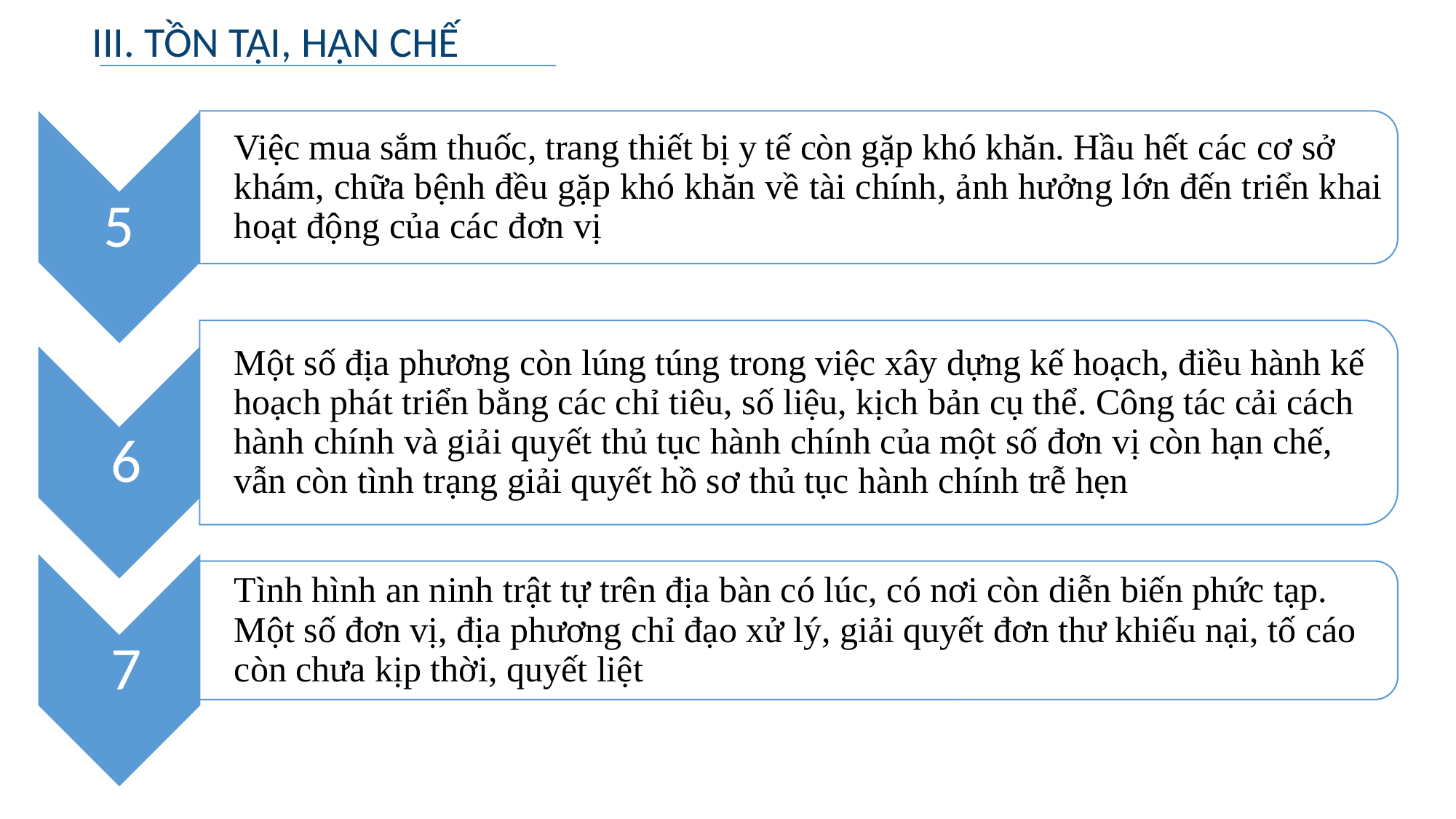

III. TỒN TẠI, HẠN CHẾ
5
Việc mua sắm thuốc, trang thiết bị y tế còn gặp khó khăn. Hầu hết các cơ sở khám, chữa bệnh đều gặp khó khăn về tài chính, ảnh hưởng lớn đến triển khai hoạt động của các đơn vị
6
Một số địa phương còn lúng túng trong việc xây dựng kế hoạch, điều hành kế hoạch phát triển bằng các chỉ tiêu, số liệu, kịch bản cụ thể. Công tác cải cách hành chính và giải quyết thủ tục hành chính của một số đơn vị còn hạn chế, vẫn còn tình trạng giải quyết hồ sơ thủ tục hành chính trễ hẹn
7
Tình hình an ninh trật tự trên địa bàn có lúc, có nơi còn diễn biến phức tạp. Một số đơn vị, địa phương chỉ đạo xử lý, giải quyết đơn thư khiếu nại, tố cáo còn chưa kịp thời, quyết liệt